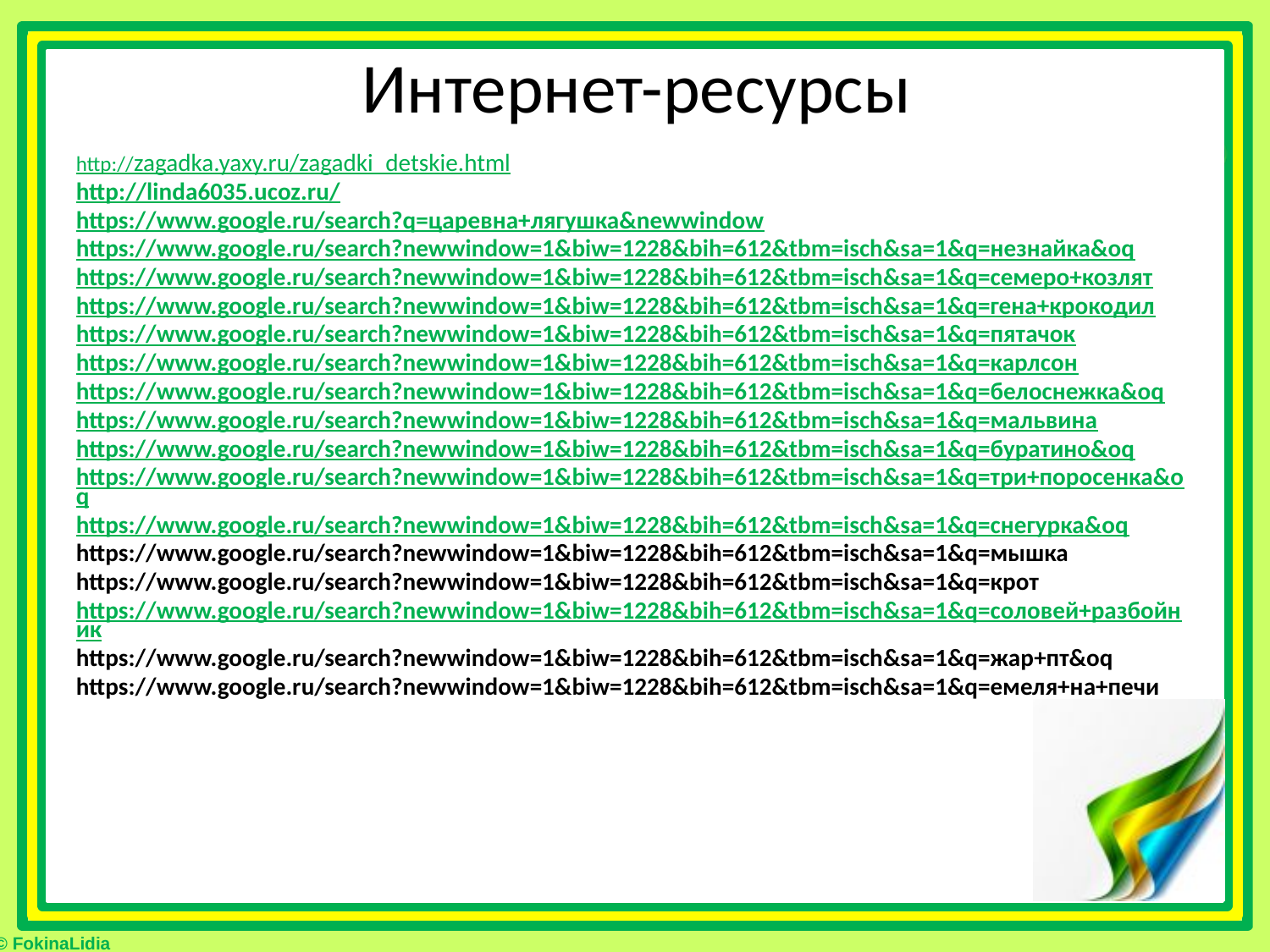

Интернет-ресурсы
http://zagadka.yaxy.ru/zagadki_detskie.html
http://linda6035.ucoz.ru/
https://www.google.ru/search?q=царевна+лягушка&newwindow
https://www.google.ru/search?newwindow=1&biw=1228&bih=612&tbm=isch&sa=1&q=незнайка&oq
https://www.google.ru/search?newwindow=1&biw=1228&bih=612&tbm=isch&sa=1&q=семеро+козлят
https://www.google.ru/search?newwindow=1&biw=1228&bih=612&tbm=isch&sa=1&q=гена+крокодил
https://www.google.ru/search?newwindow=1&biw=1228&bih=612&tbm=isch&sa=1&q=пятачок
https://www.google.ru/search?newwindow=1&biw=1228&bih=612&tbm=isch&sa=1&q=карлсон
https://www.google.ru/search?newwindow=1&biw=1228&bih=612&tbm=isch&sa=1&q=белоснежка&oq
https://www.google.ru/search?newwindow=1&biw=1228&bih=612&tbm=isch&sa=1&q=мальвина
https://www.google.ru/search?newwindow=1&biw=1228&bih=612&tbm=isch&sa=1&q=буратино&oq
https://www.google.ru/search?newwindow=1&biw=1228&bih=612&tbm=isch&sa=1&q=три+поросенка&oq
https://www.google.ru/search?newwindow=1&biw=1228&bih=612&tbm=isch&sa=1&q=снегурка&oq
https://www.google.ru/search?newwindow=1&biw=1228&bih=612&tbm=isch&sa=1&q=мышка
https://www.google.ru/search?newwindow=1&biw=1228&bih=612&tbm=isch&sa=1&q=крот
https://www.google.ru/search?newwindow=1&biw=1228&bih=612&tbm=isch&sa=1&q=соловей+разбойник
https://www.google.ru/search?newwindow=1&biw=1228&bih=612&tbm=isch&sa=1&q=жар+пт&oq
https://www.google.ru/search?newwindow=1&biw=1228&bih=612&tbm=isch&sa=1&q=емеля+на+печи